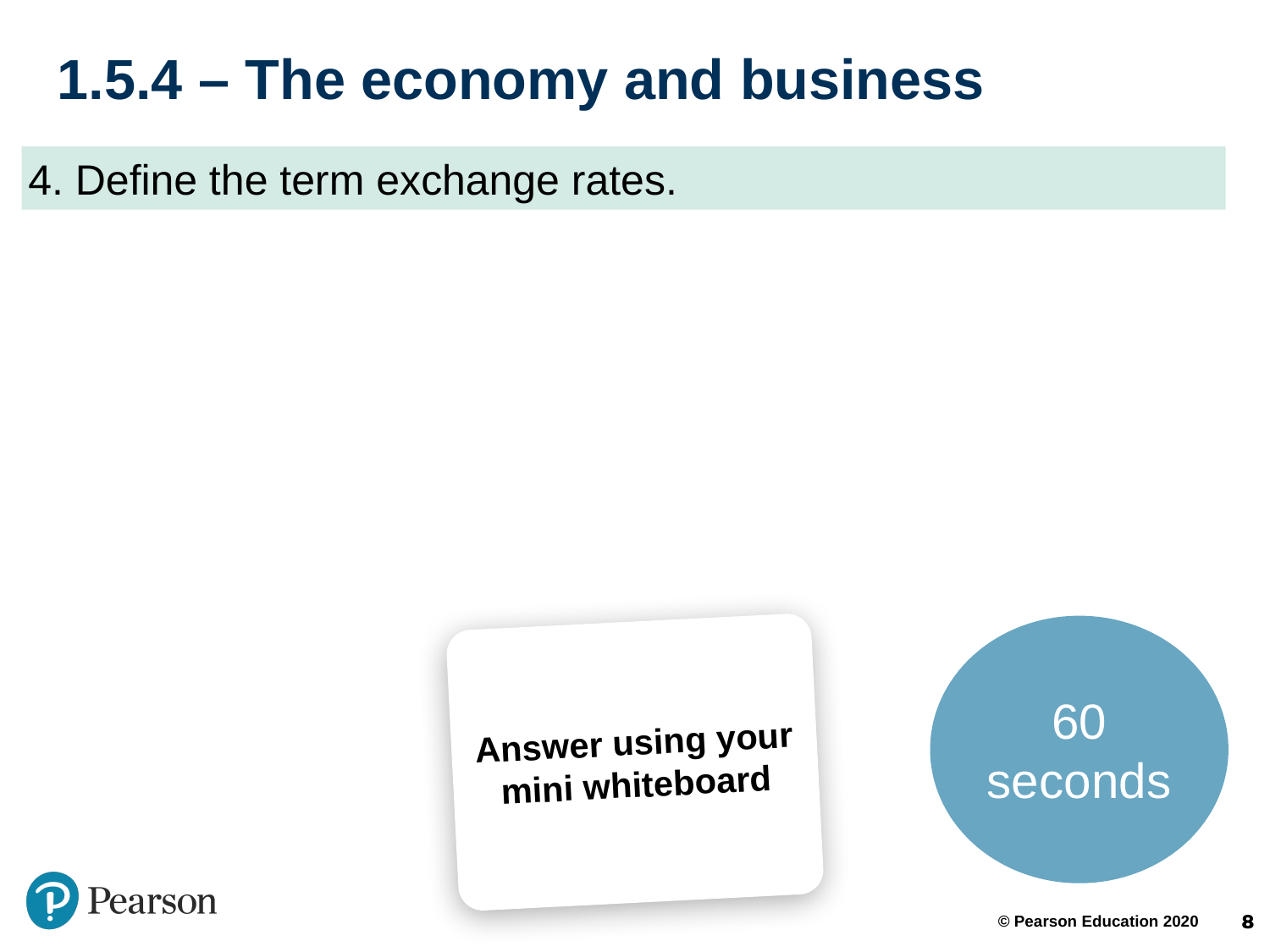

# 1.5.4 – The economy and business
4. Define the term exchange rates.

60 seconds

Answer using your mini whiteboard

8